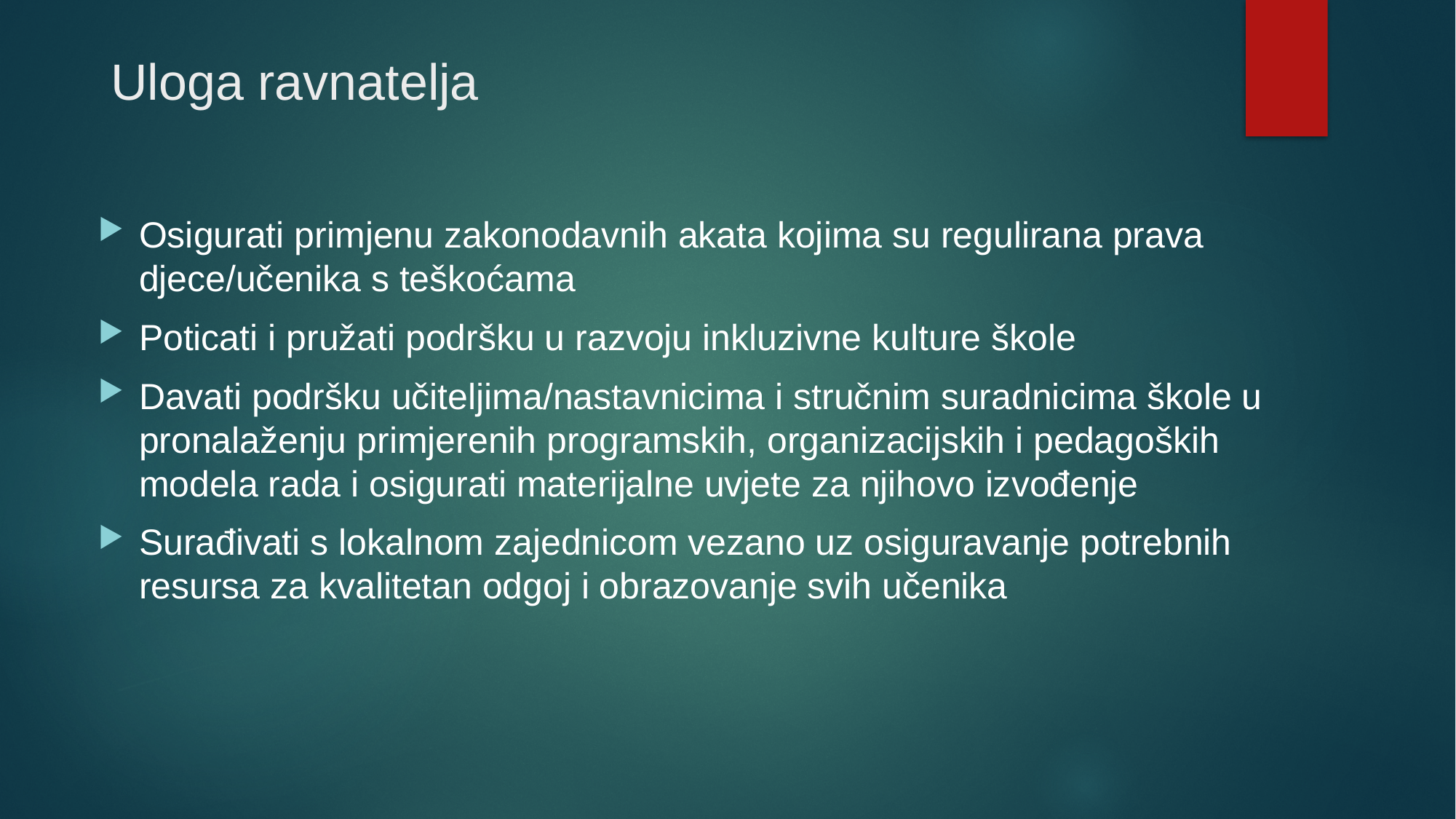

# Uloga ravnatelja
Osigurati primjenu zakonodavnih akata kojima su regulirana prava djece/učenika s teškoćama
Poticati i pružati podršku u razvoju inkluzivne kulture škole
Davati podršku učiteljima/nastavnicima i stručnim suradnicima škole u pronalaženju primjerenih programskih, organizacijskih i pedagoških modela rada i osigurati materijalne uvjete za njihovo izvođenje
Surađivati s lokalnom zajednicom vezano uz osiguravanje potrebnih resursa za kvalitetan odgoj i obrazovanje svih učenika